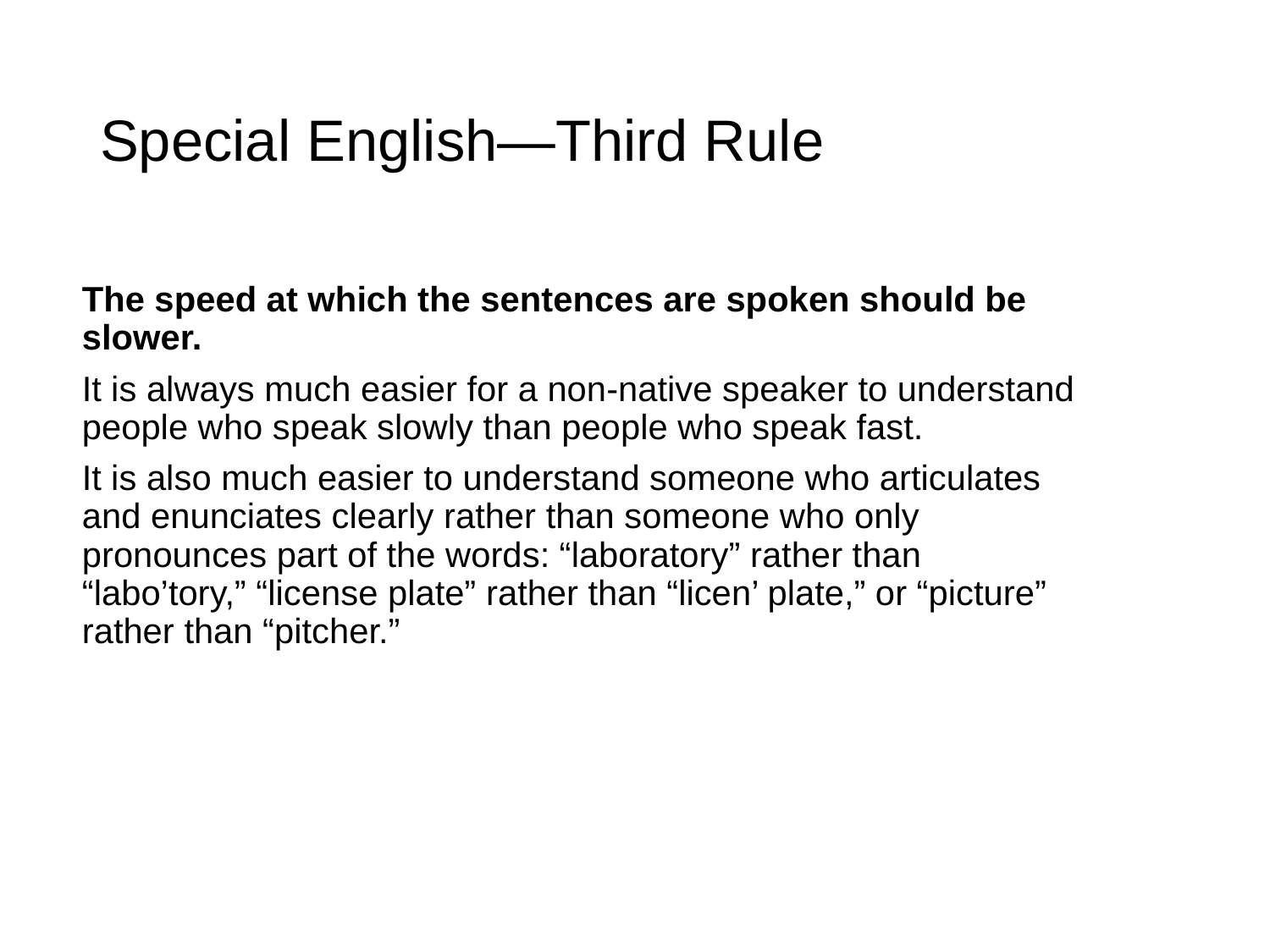

# Special English—Third Rule
The speed at which the sentences are spoken should be slower.
It is always much easier for a non-native speaker to understand people who speak slowly than people who speak fast.
It is also much easier to understand someone who articulates and enunciates clearly rather than someone who only pronounces part of the words: “laboratory” rather than “labo’tory,” “license plate” rather than “licen’ plate,” or “picture” rather than “pitcher.”